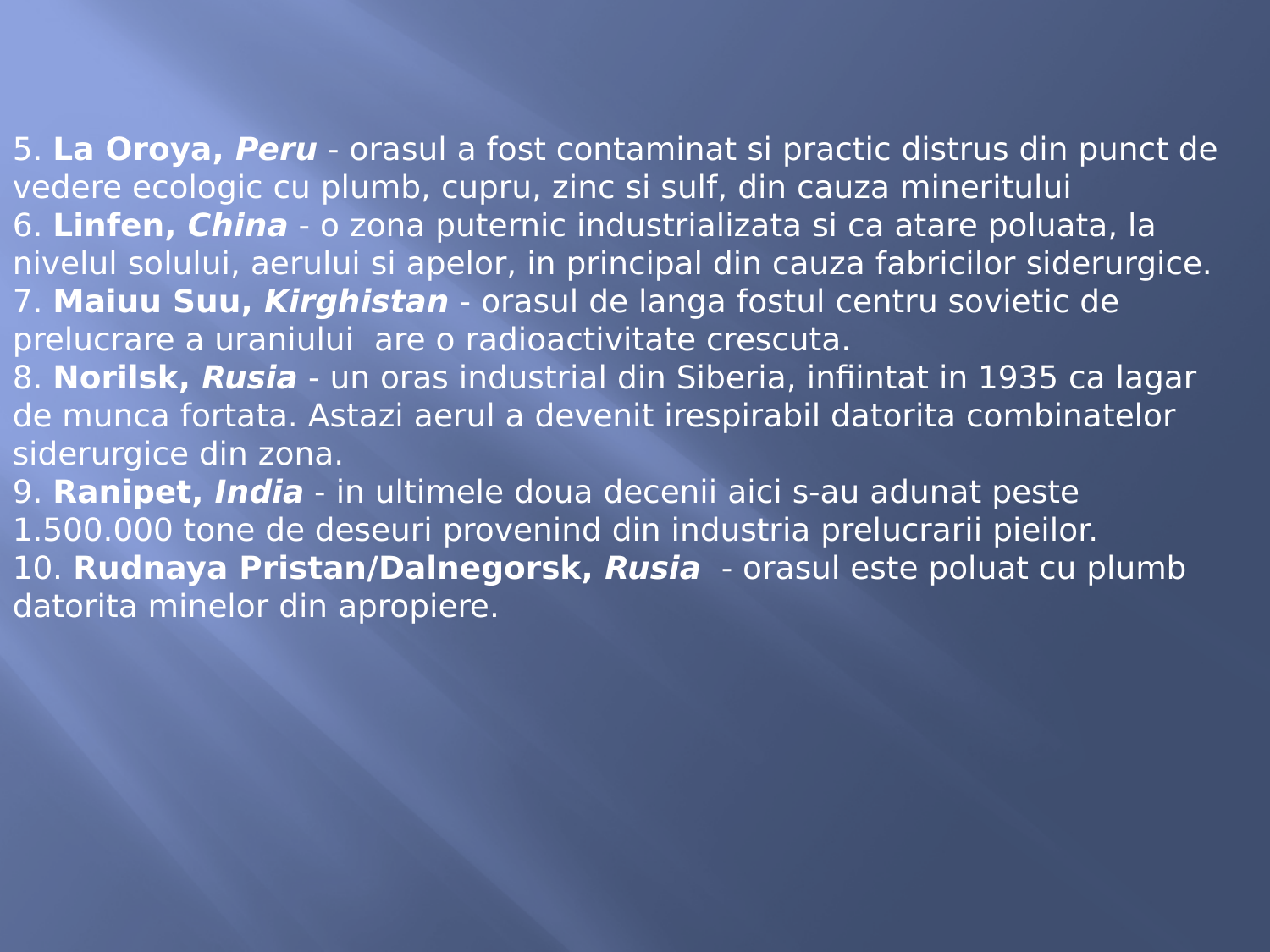

5. La Oroya, Peru - orasul a fost contaminat si practic distrus din punct de vedere ecologic cu plumb, cupru, zinc si sulf, din cauza mineritului
6. Linfen, China - o zona puternic industrializata si ca atare poluata, la nivelul solului, aerului si apelor, in principal din cauza fabricilor siderurgice. 7. Maiuu Suu, Kirghistan - orasul de langa fostul centru sovietic de prelucrare a uraniului  are o radioactivitate crescuta.
8. Norilsk, Rusia - un oras industrial din Siberia, infiintat in 1935 ca lagar de munca fortata. Astazi aerul a devenit irespirabil datorita combinatelor siderurgice din zona.
9. Ranipet, India - in ultimele doua decenii aici s-au adunat peste 1.500.000 tone de deseuri provenind din industria prelucrarii pieilor.
10. Rudnaya Pristan/Dalnegorsk, Rusia  - orasul este poluat cu plumb datorita minelor din apropiere.